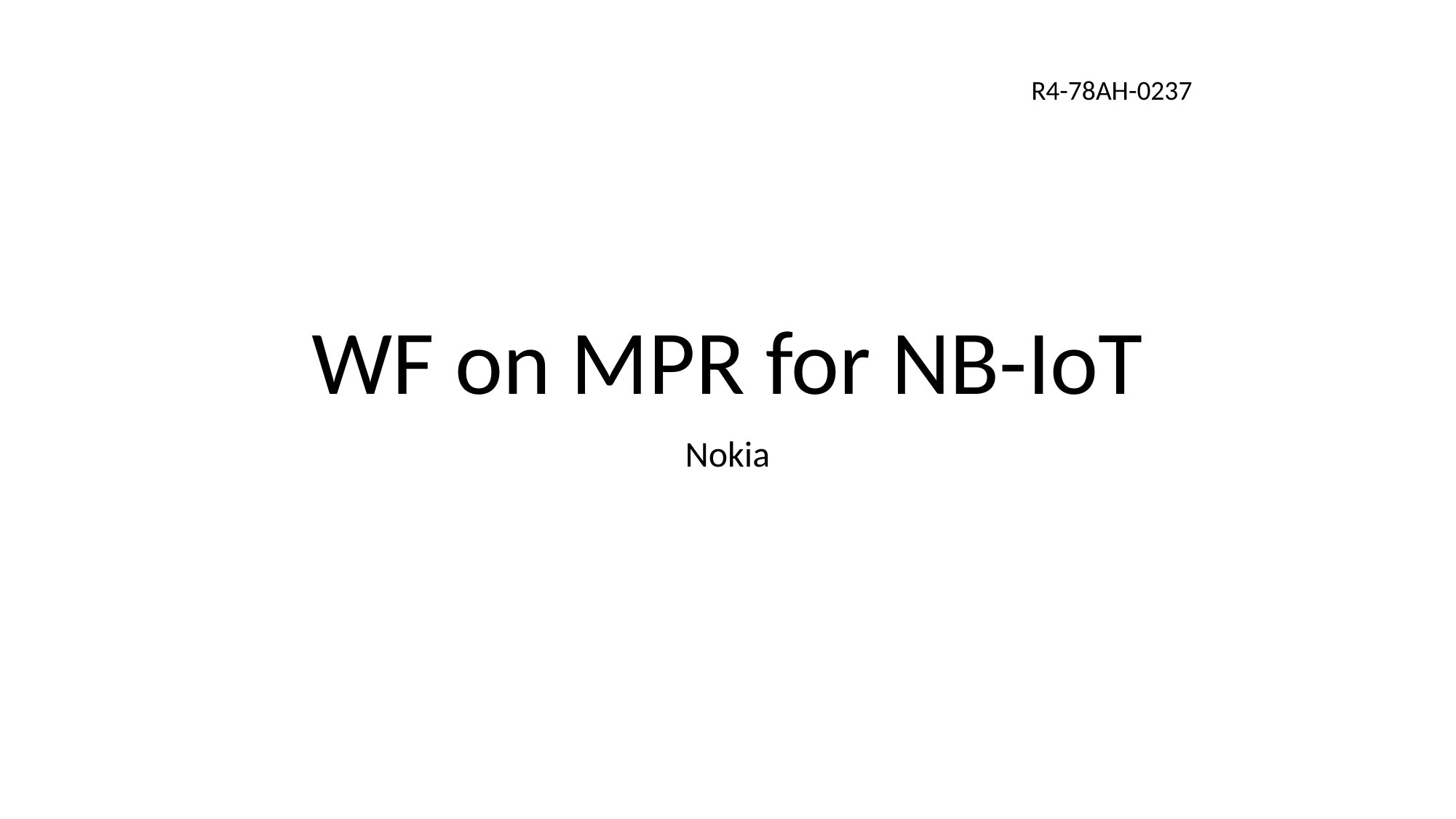

R4-78AH-0237
# WF on MPR for NB-IoT
Nokia